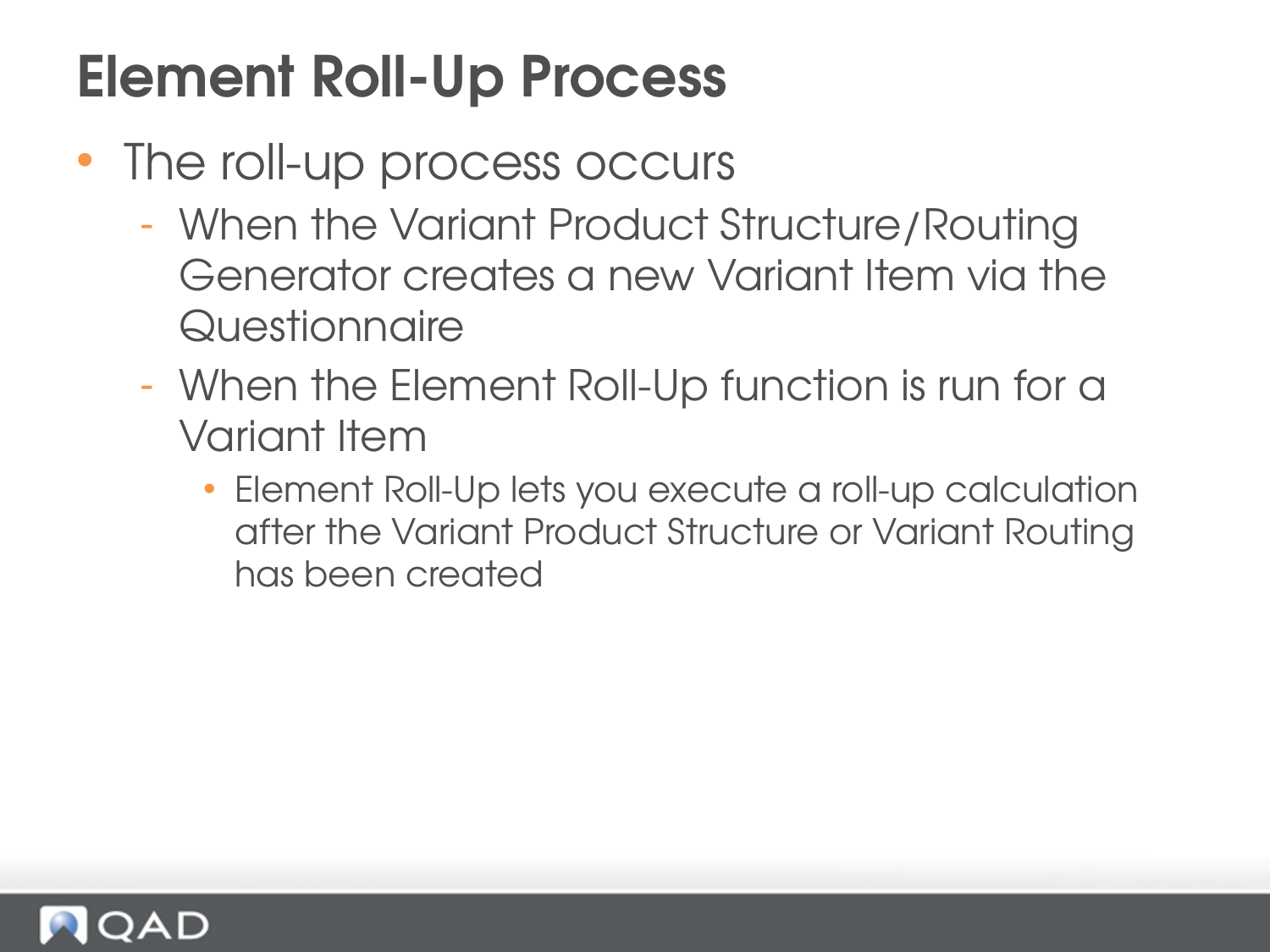

# Element Roll-Up Process
The roll-up process occurs
When the Variant Product Structure/Routing Generator creates a new Variant Item via the Questionnaire
When the Element Roll-Up function is run for a Variant Item
Element Roll-Up lets you execute a roll-up calculation after the Variant Product Structure or Variant Routing has been created